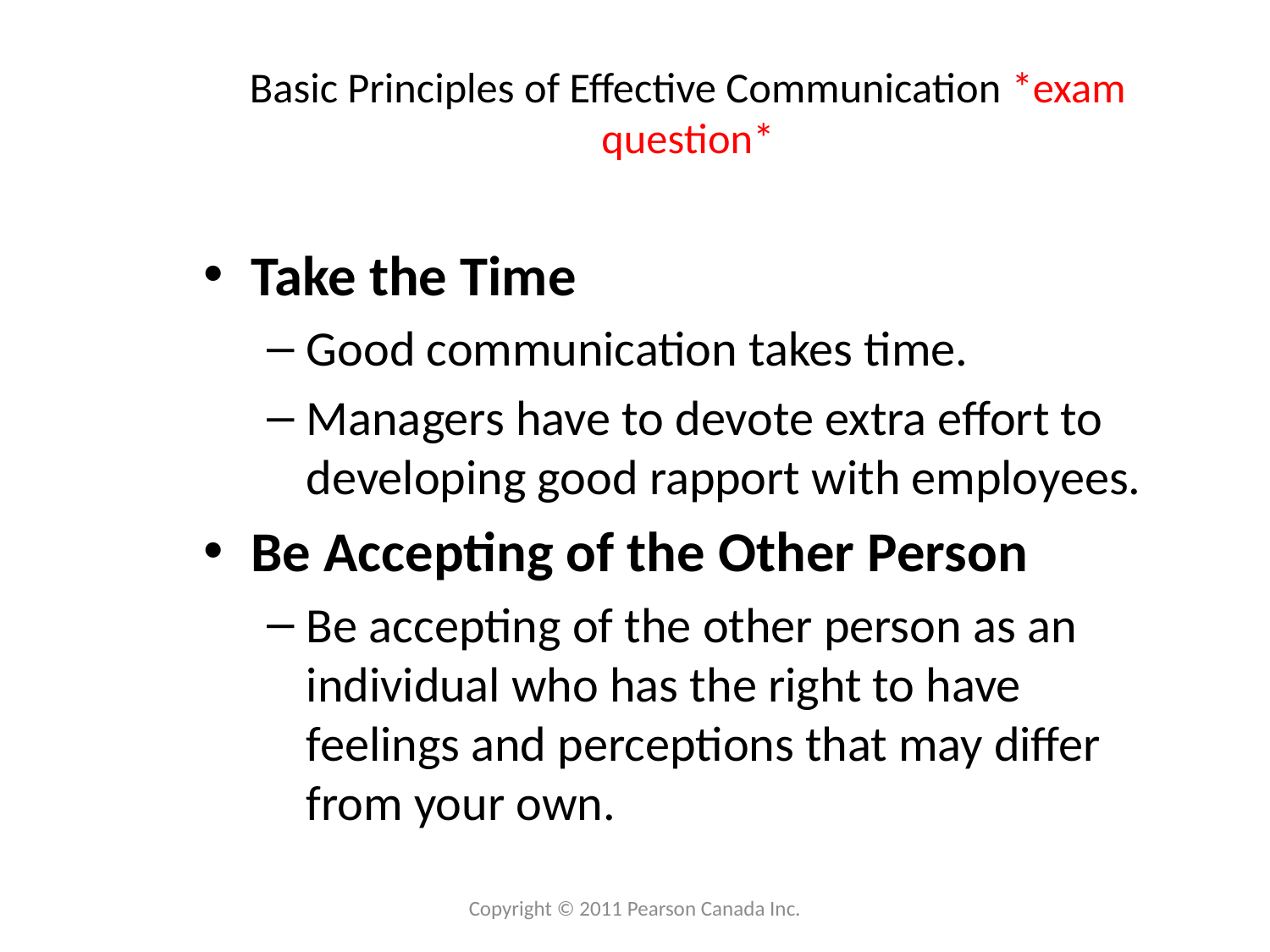

# Basic Principles of Effective Communication *exam question*
Take the Time
Good communication takes time.
Managers have to devote extra effort to developing good rapport with employees.
Be Accepting of the Other Person
Be accepting of the other person as an individual who has the right to have feelings and perceptions that may differ from your own.
Copyright © 2011 Pearson Canada Inc.